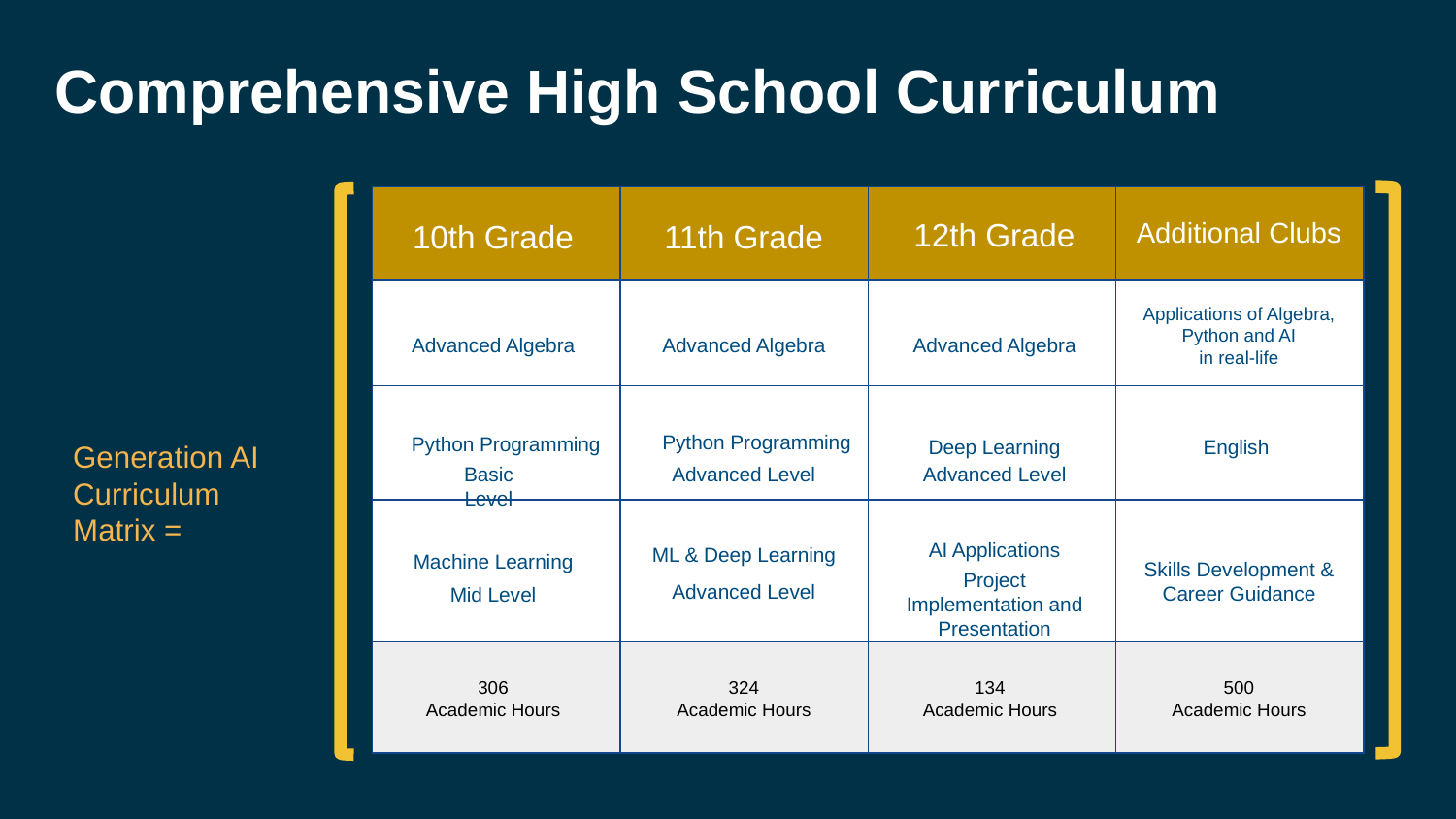

Comprehensive High School Curriculum
|  |  |  |  |
| --- | --- | --- | --- |
|  |  |  |  |
|  |  |  |  |
|  |  |  |  |
|  |  |  |  |

12th Grade
Additional Clubs
10th Grade
11th Grade
Applications of Algebra, Python and AI
 in real-life
Advanced Algebra
Advanced Algebra
Advanced Algebra
Python Programming
Python Programming
Deep Learning
English
Generation AI
Curriculum Matrix =
Basic Level
Advanced Level
Advanced Level
AI Applications
ML & Deep Learning
Machine Learning
Skills Development & Career Guidance
Project Implementation and Presentation
Advanced Level
Mid Level
306
Academic Hours

324
Academic Hours
134
Academic Hours
500
Academic Hours